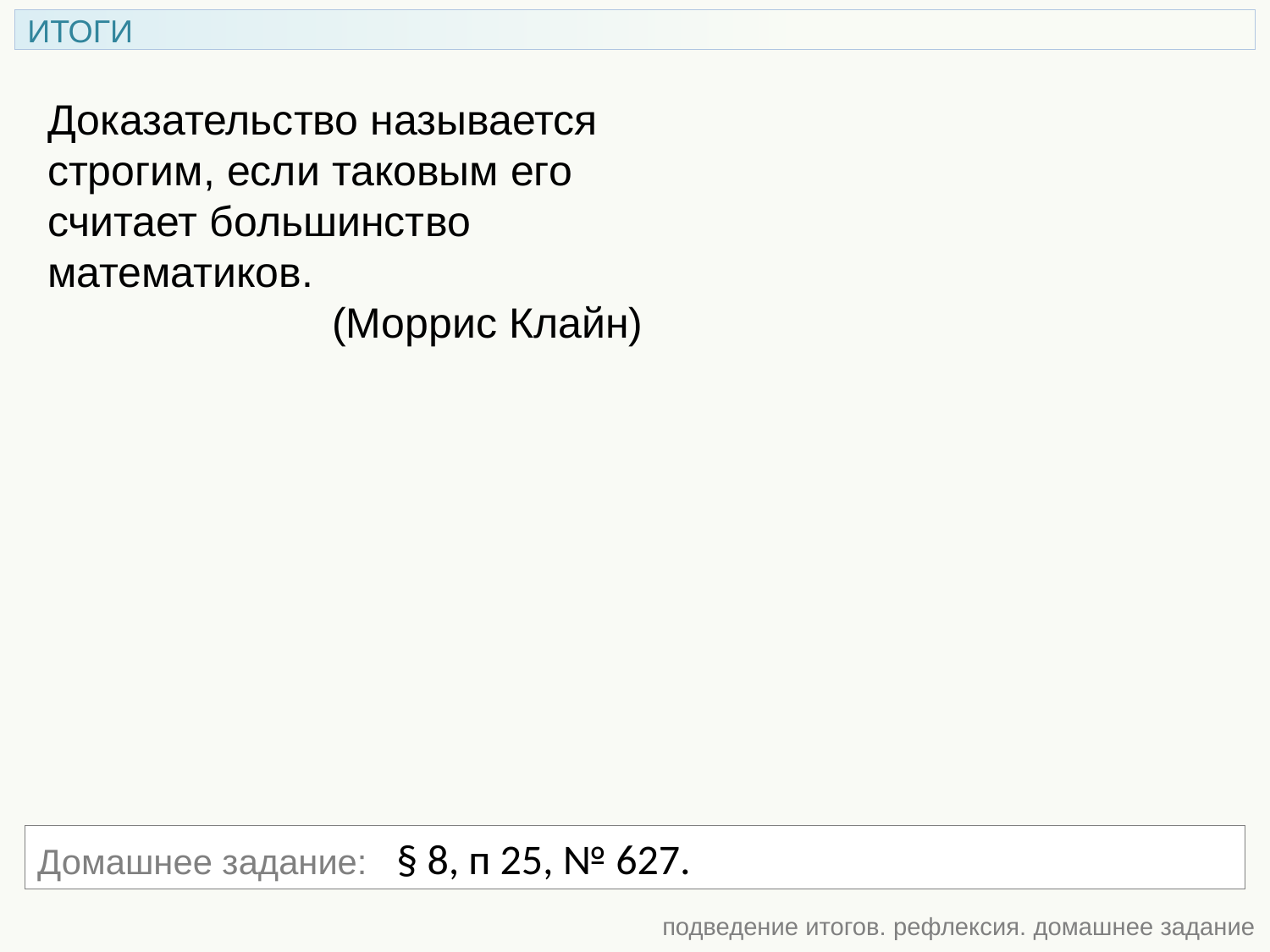

ИТОГИ
Доказательство называется строгим, если таковым его считает большинство математиков.
                        (Моррис Клайн)
Домашнее задание:   § 8, п 25, № 627.
подведение итогов. рефлексия. домашнее задание